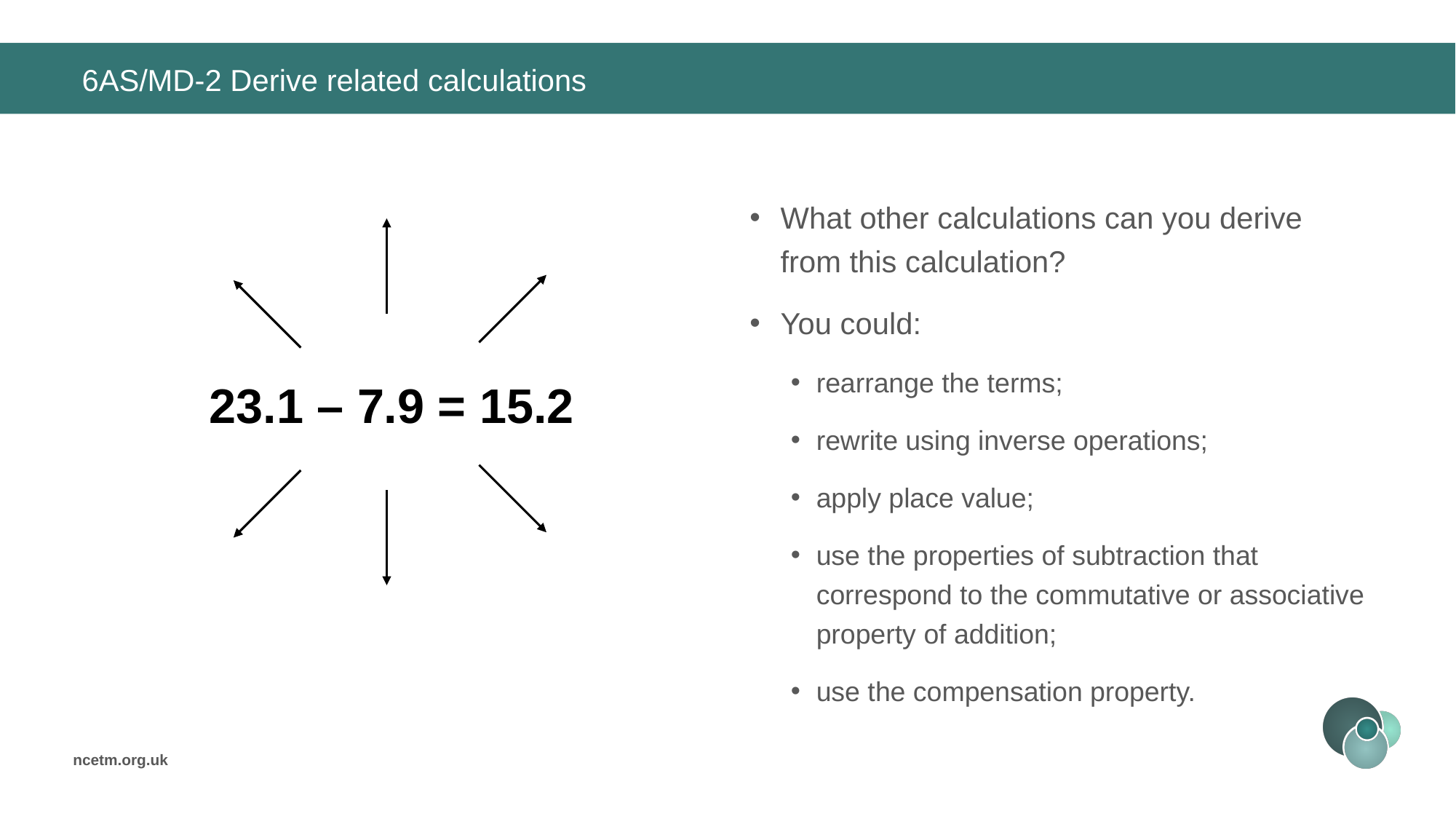

# 6AS/MD-2 Derive related calculations
What other calculations can you derive from this calculation?
You could:
rearrange the terms;
rewrite using inverse operations;
apply place value;
use the properties of subtraction that correspond to the commutative or associative property of addition;
use the compensation property.

23.1 – 7.9 = 15.2